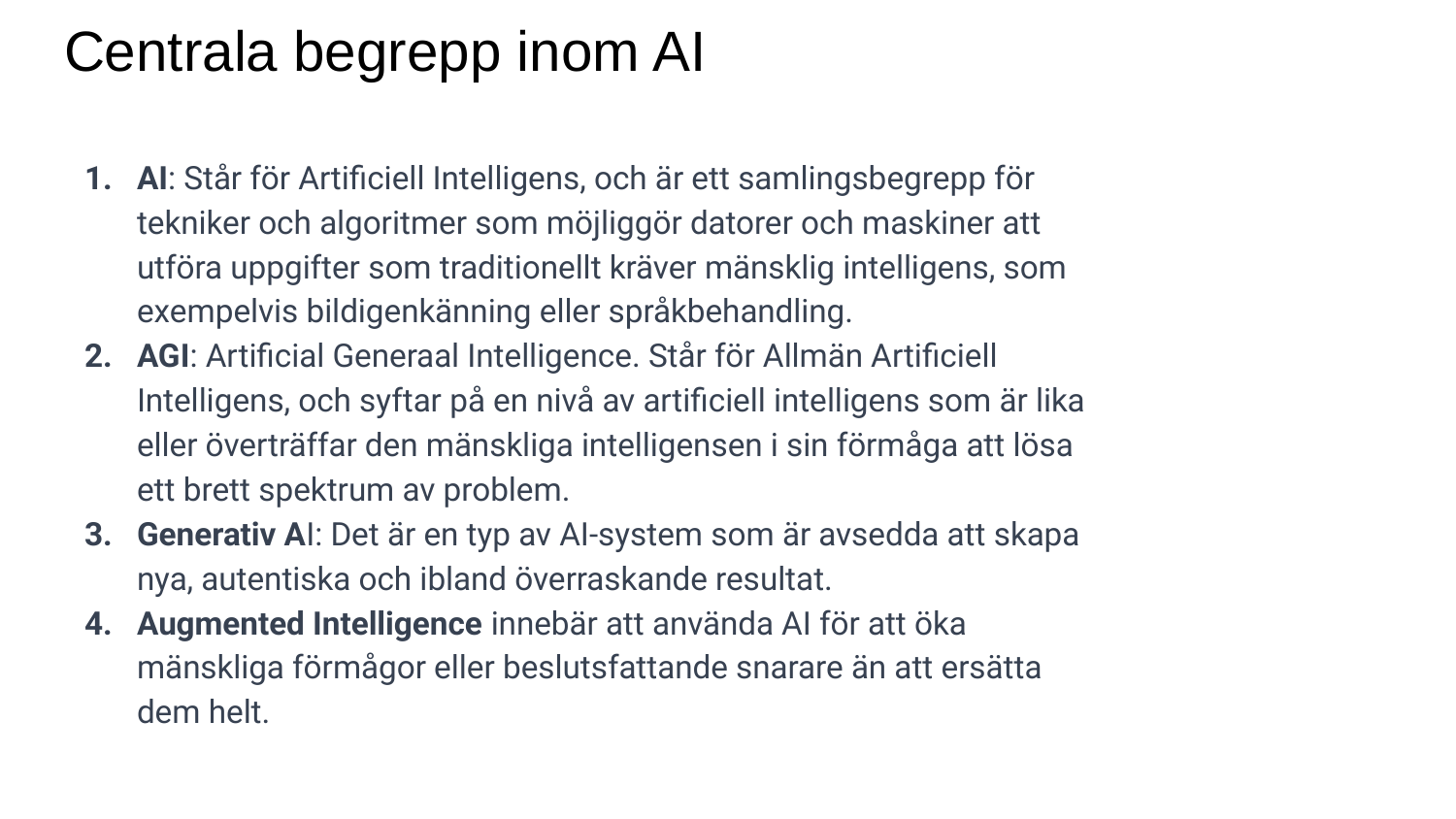

# Centrala begrepp inom AI
AI: Står för Artificiell Intelligens, och är ett samlingsbegrepp för tekniker och algoritmer som möjliggör datorer och maskiner att utföra uppgifter som traditionellt kräver mänsklig intelligens, som exempelvis bildigenkänning eller språkbehandling.
AGI: Artificial Generaal Intelligence. Står för Allmän Artificiell Intelligens, och syftar på en nivå av artificiell intelligens som är lika eller överträffar den mänskliga intelligensen i sin förmåga att lösa ett brett spektrum av problem.
Generativ AI: Det är en typ av AI-system som är avsedda att skapa nya, autentiska och ibland överraskande resultat.
Augmented Intelligence innebär att använda AI för att öka mänskliga förmågor eller beslutsfattande snarare än att ersätta dem helt.